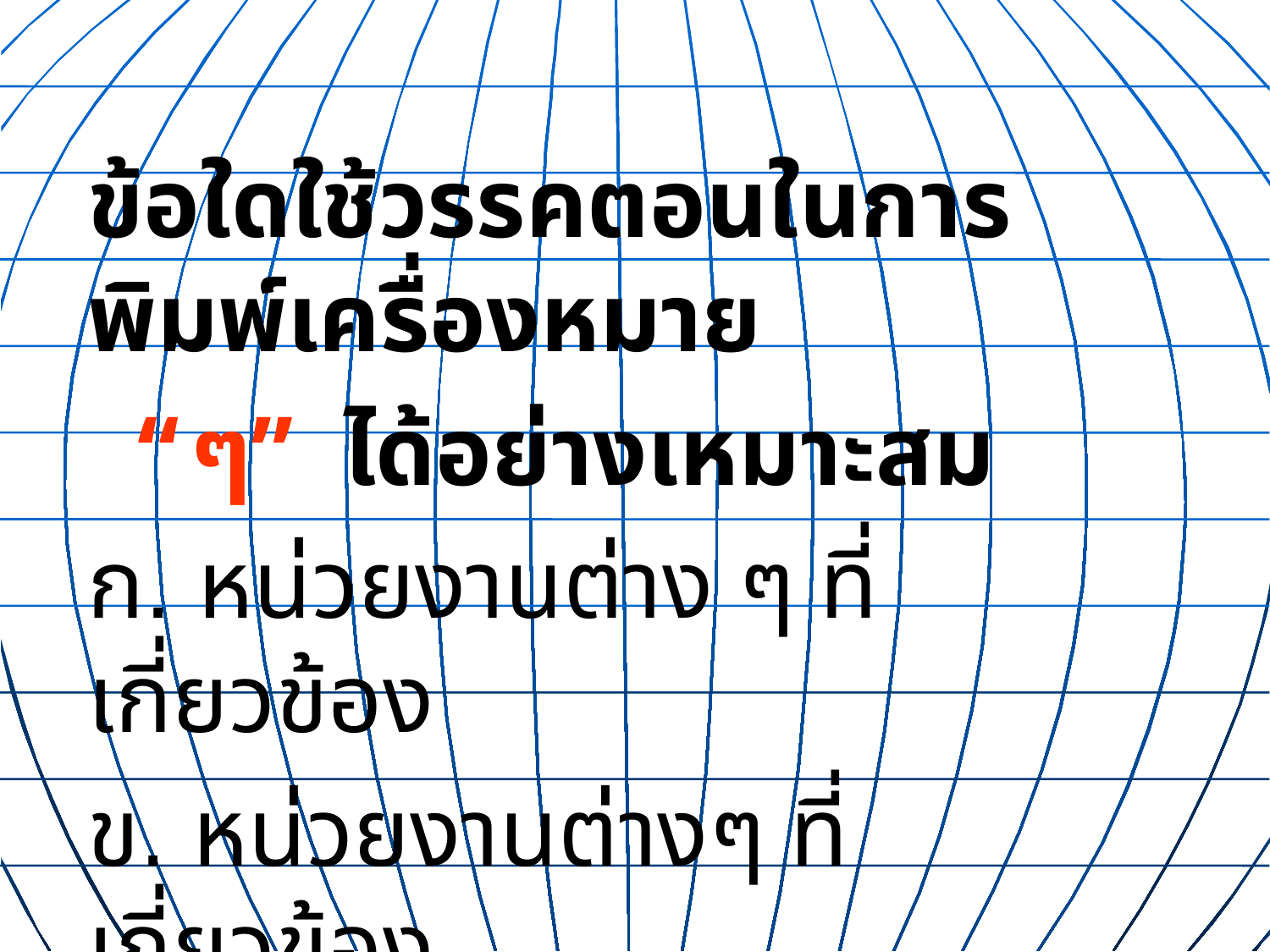

ข้อใดใช้วรรคตอนในการพิมพ์เครื่องหมาย
  “ๆ”  ได้อย่างเหมาะสม
ก. หน่วยงานต่าง ๆ ที่เกี่ยวข้อง
ข. หน่วยงานต่างๆ ที่เกี่ยวข้อง
ค. ถูกทุกข้อ